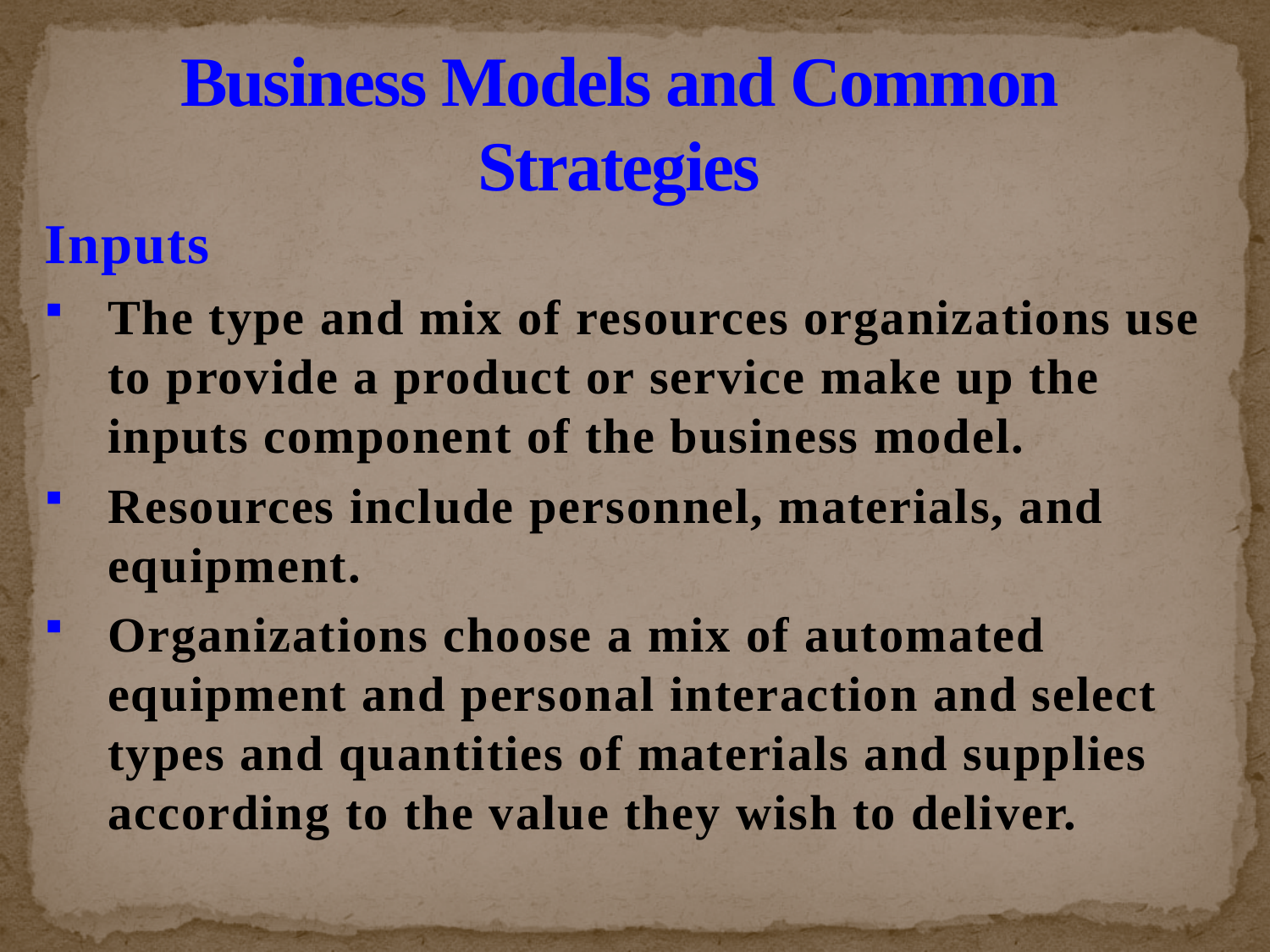

# Business Models and Common Strategies
Inputs
The type and mix of resources organizations use to provide a product or service make up the inputs component of the business model.
Resources include personnel, materials, and equipment.
Organizations choose a mix of automated equipment and personal interaction and select types and quantities of materials and supplies according to the value they wish to deliver.